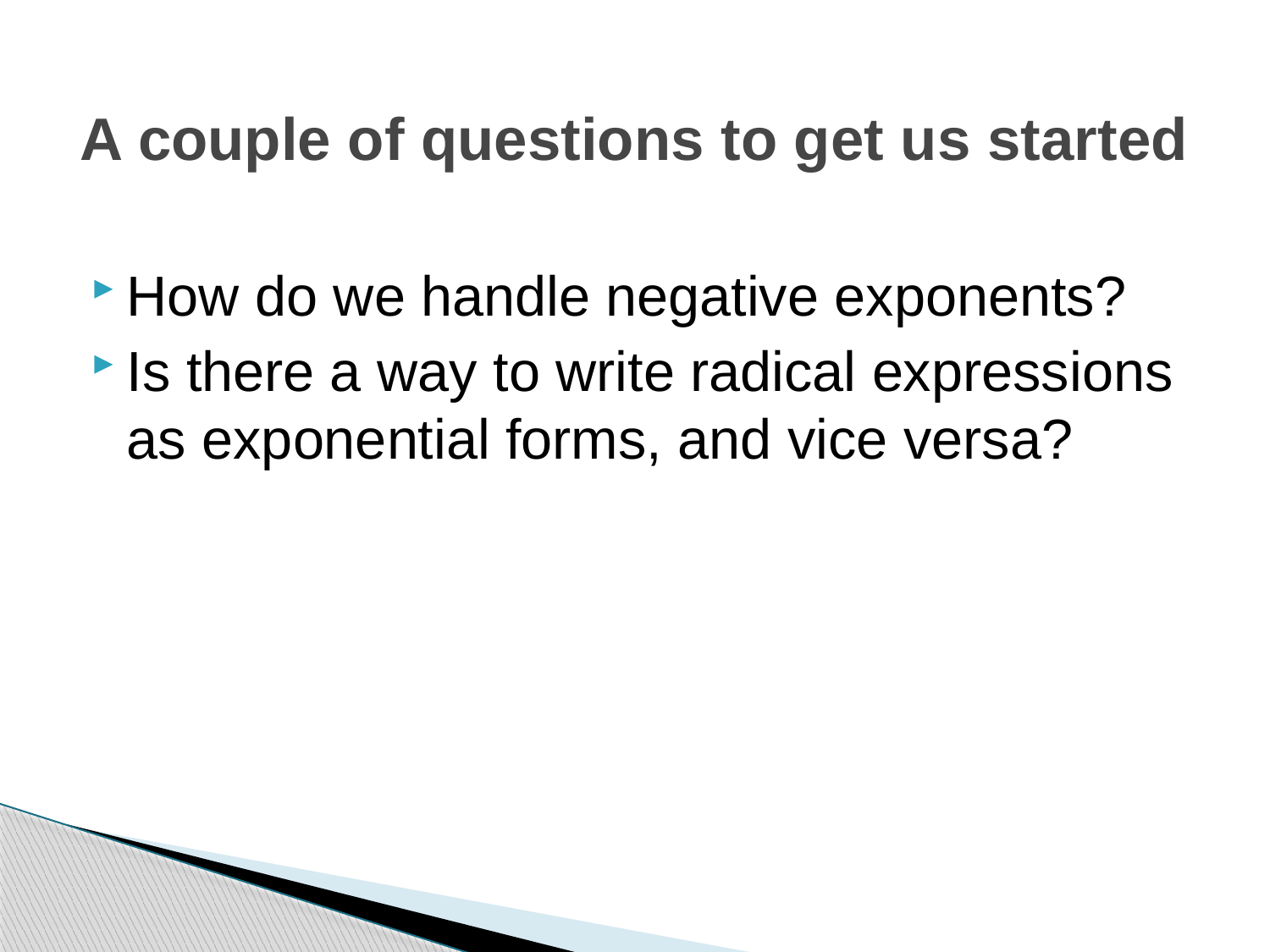

# A couple of questions to get us started
How do we handle negative exponents?
Is there a way to write radical expressions as exponential forms, and vice versa?